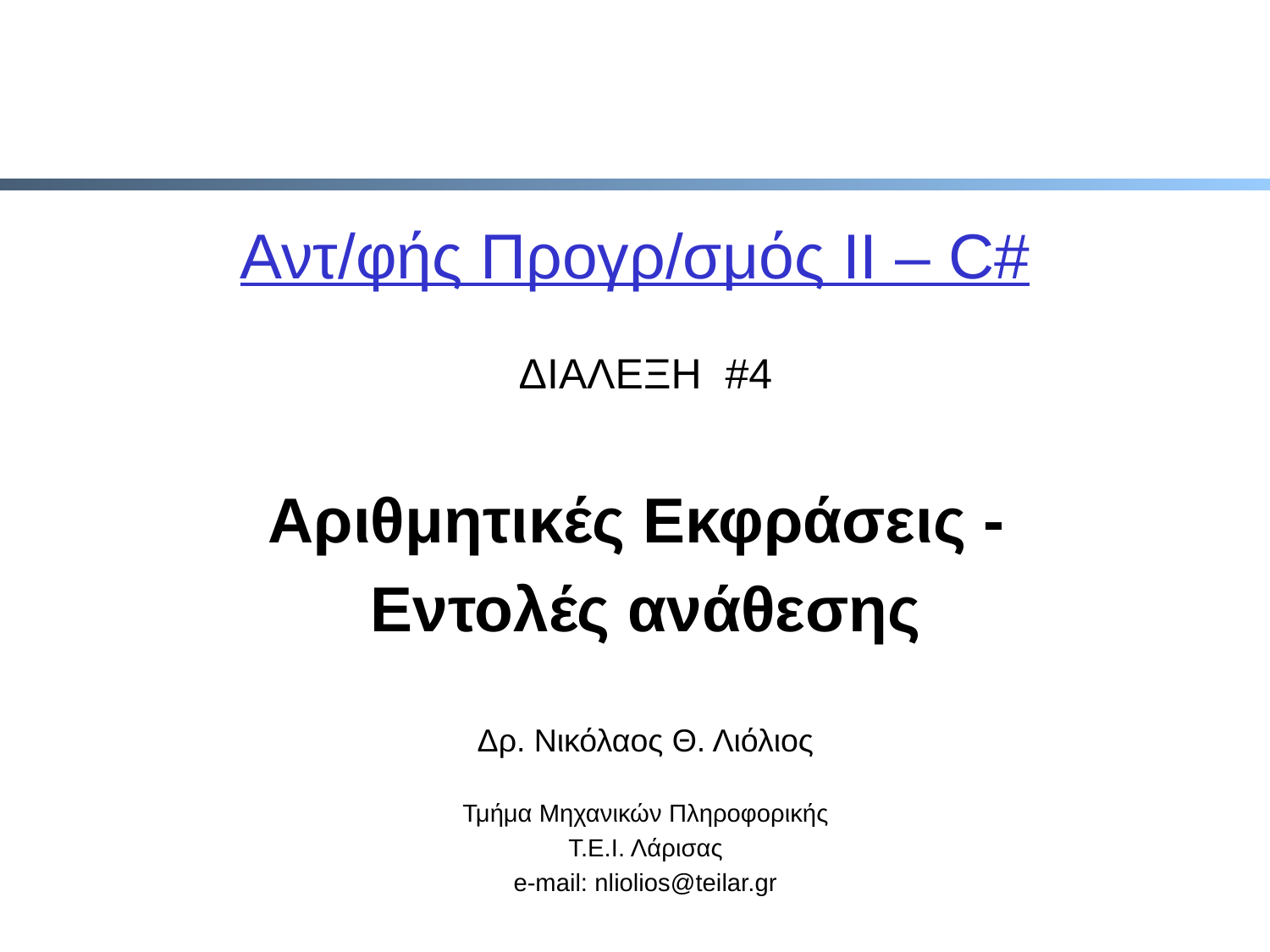

# Αντ/φής Προγρ/σμός ΙΙ – C#

ΔΙΑΛΕΞΗ  #4

Αριθμητικές Εκφράσεις -
Εντολές ανάθεσης

Δρ. Νικόλαος Θ. Λιόλιος

Τμήμα Μηχανικών Πληροφορικής
Τ.Ε.Ι. Λάρισας
e-mail: nliolios@teilar.gr